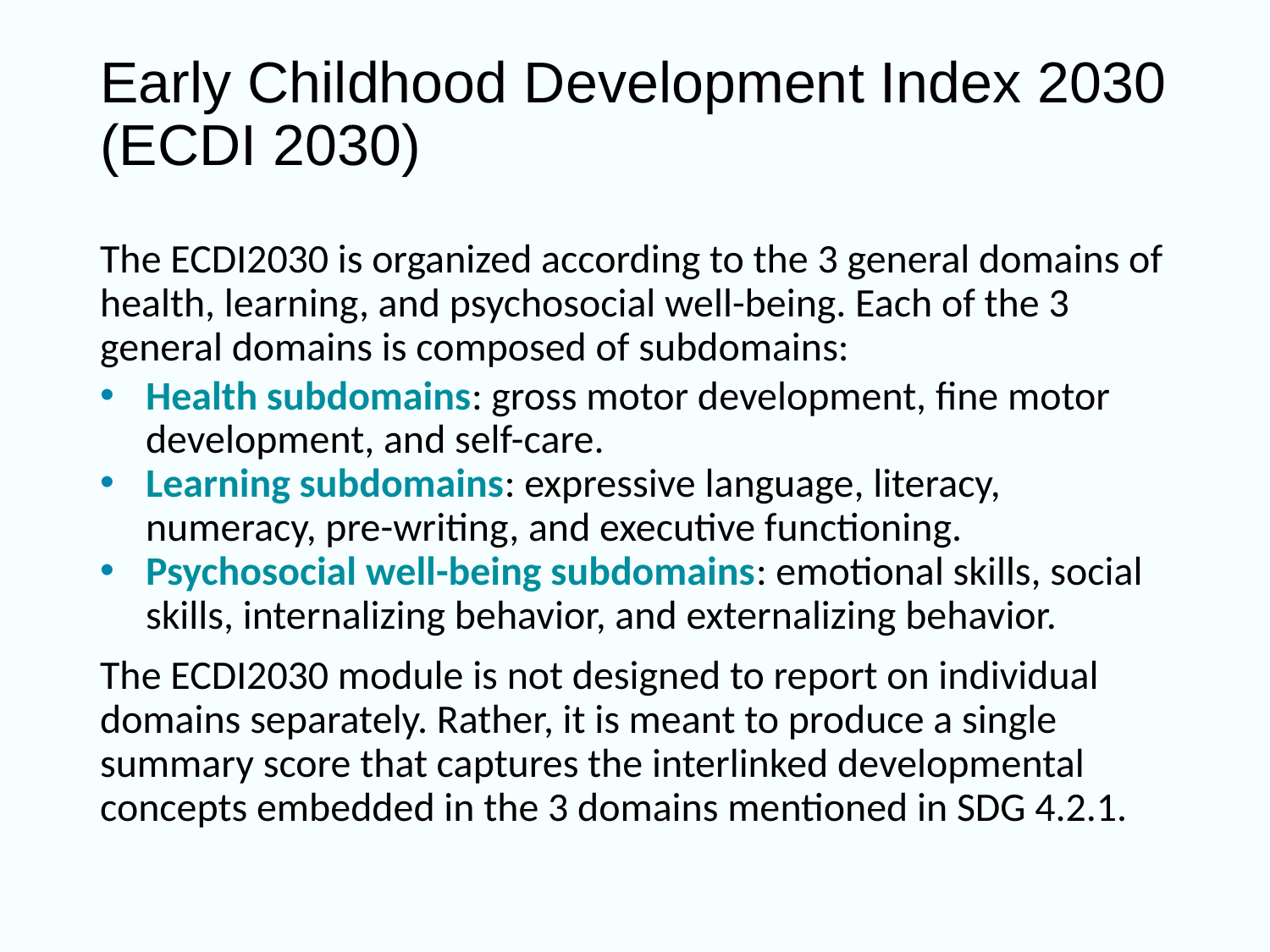

# Early Childhood Development Index 2030 (ECDI 2030)
The ECDI2030 is organized according to the 3 general domains of health, learning, and psychosocial well-being. Each of the 3 general domains is composed of subdomains:
Health subdomains: gross motor development, fine motor development, and self-care.
Learning subdomains: expressive language, literacy, numeracy, pre-writing, and executive functioning.
Psychosocial well-being subdomains: emotional skills, social skills, internalizing behavior, and externalizing behavior.
The ECDI2030 module is not designed to report on individual domains separately. Rather, it is meant to produce a single summary score that captures the interlinked developmental concepts embedded in the 3 domains mentioned in SDG 4.2.1.